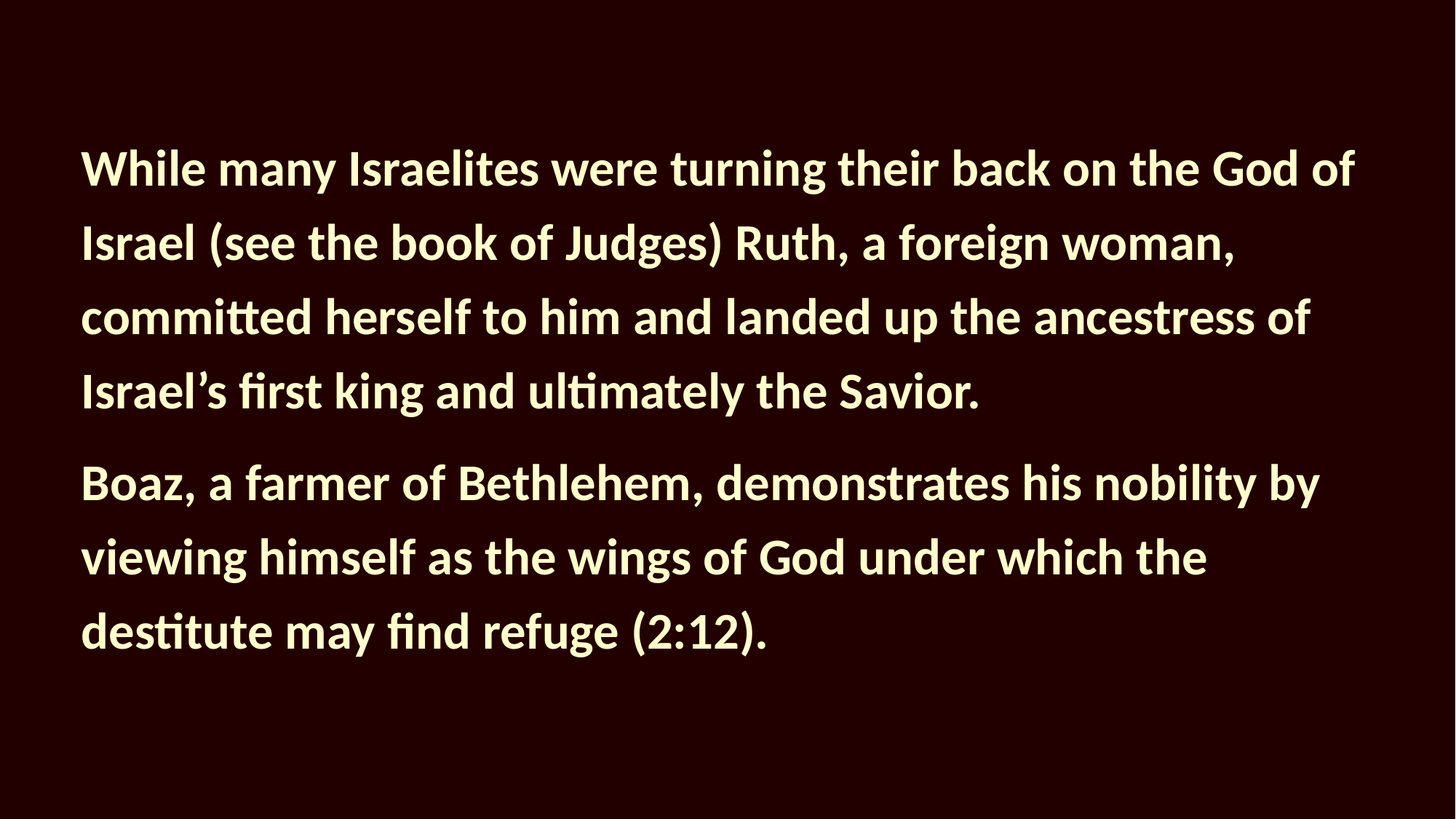

While many Israelites were turning their back on the God of Israel (see the book of Judges) Ruth, a foreign woman, committed herself to him and landed up the ancestress of Israel’s first king and ultimately the Savior.
Boaz, a farmer of Bethlehem, demonstrates his nobility by viewing himself as the wings of God under which the destitute may find refuge (2:12).